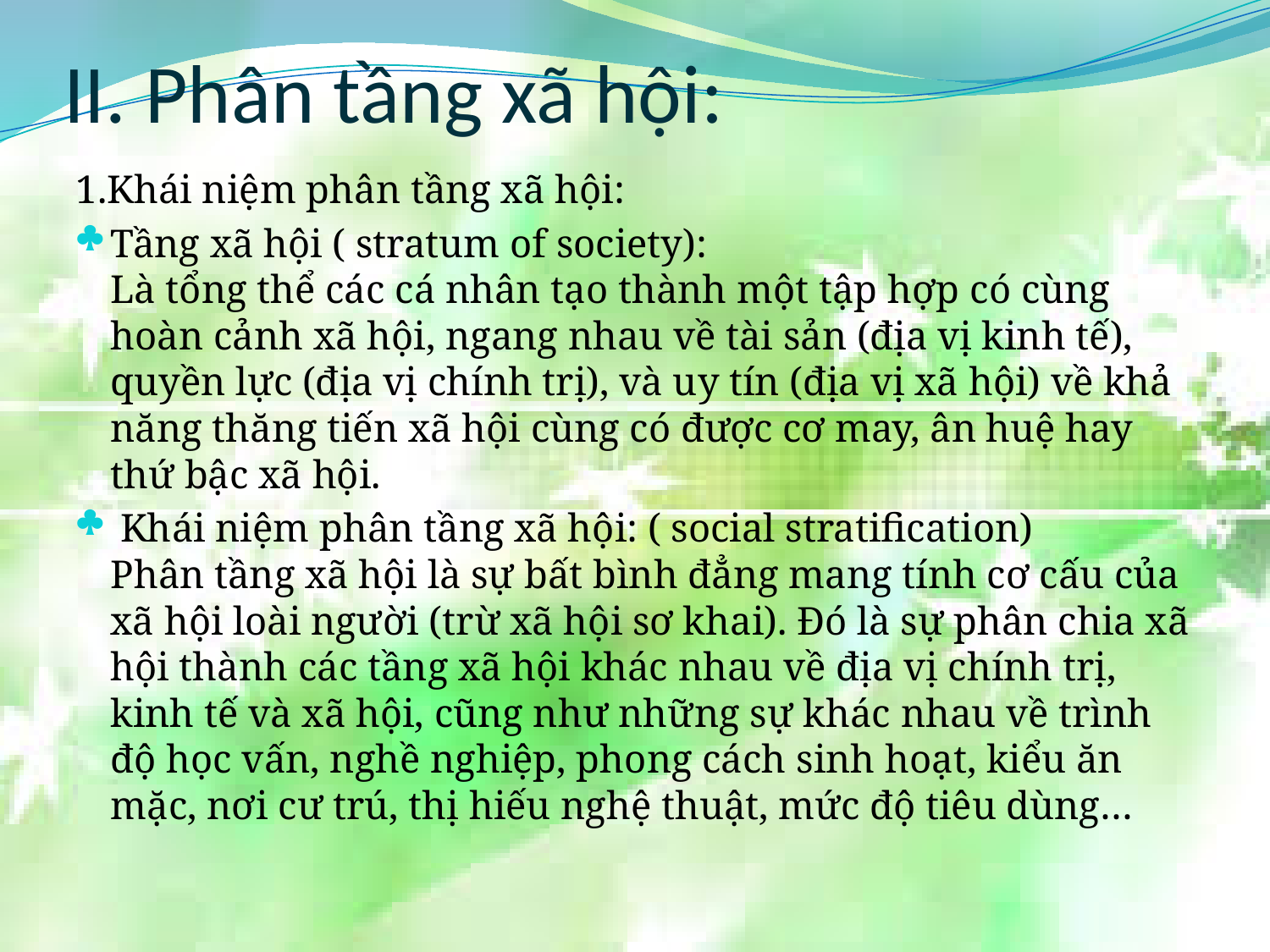

# II. Phân tầng xã hội:
1.Khái niệm phân tầng xã hội:
Tầng xã hội ( stratum of society):
Là tổng thể các cá nhân tạo thành một tập hợp có cùng hoàn cảnh xã hội, ngang nhau về tài sản (địa vị kinh tế), quyền lực (địa vị chính trị), và uy tín (địa vị xã hội) về khả năng thăng tiến xã hội cùng có được cơ may, ân huệ hay thứ bậc xã hội.
 Khái niệm phân tầng xã hội: ( social stratification) 
Phân tầng xã hội là sự bất bình đẳng mang tính cơ cấu của xã hội loài người (trừ xã hội sơ khai). Đó là sự phân chia xã hội thành các tầng xã hội khác nhau về địa vị chính trị, kinh tế và xã hội, cũng như những sự khác nhau về trình độ học vấn, nghề nghiệp, phong cách sinh hoạt, kiểu ăn mặc, nơi cư trú, thị hiếu nghệ thuật, mức độ tiêu dùng…